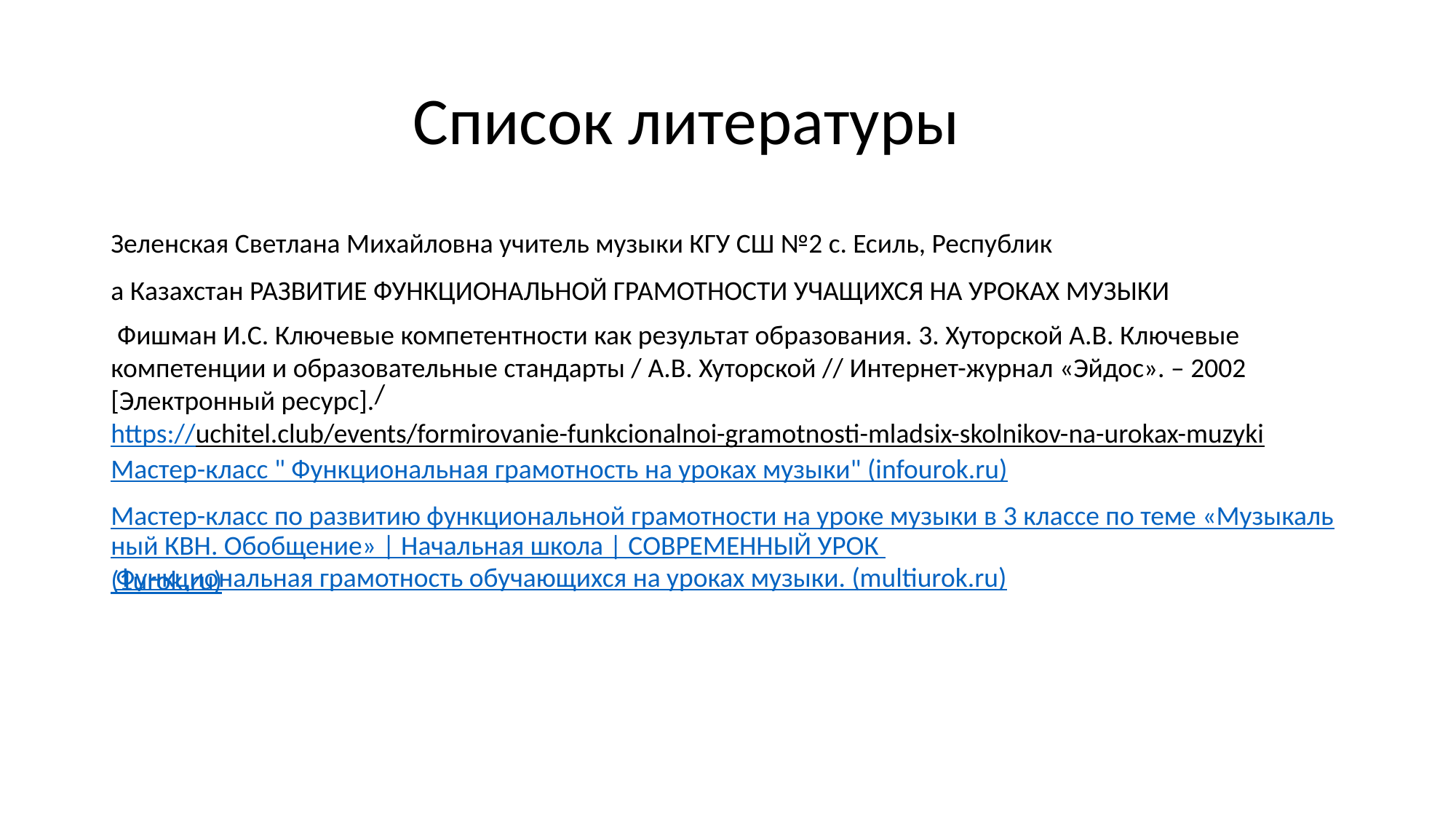

# Список литературы
Зеленская Светлана Михайловна учитель музыки КГУ СШ №2 с. Есиль, Республик
а Казахстан РАЗВИТИЕ ФУНКЦИОНАЛЬНОЙ ГРАМОТНОСТИ УЧАЩИХСЯ НА УРОКАХ МУЗЫКИ
 Фишман И.С. Ключевые компетентности как результат образования. 3. Хуторской А.В. Ключевые компетенции и образовательные стандарты / А.В. Хуторской // Интернет-журнал «Эйдос». – 2002 [Электронный ресурс].
https://uchitel.club/events/formirovanie-funkcionalnoi-gramotnosti-mladsix-skolnikov-na-urokax-muzyki
Мастер-класс " Функциональная грамотность на уроках музыки" (infourok.ru)
Мастер-класс по развитию функциональной грамотности на уроке музыки в 3 классе по теме «Музыкальный КВН. Обобщение» | Начальная школа | СОВРЕМЕННЫЙ УРОК (1urok.ru)
/
Функциональная грамотность обучающихся на уроках музыки. (multiurok.ru)